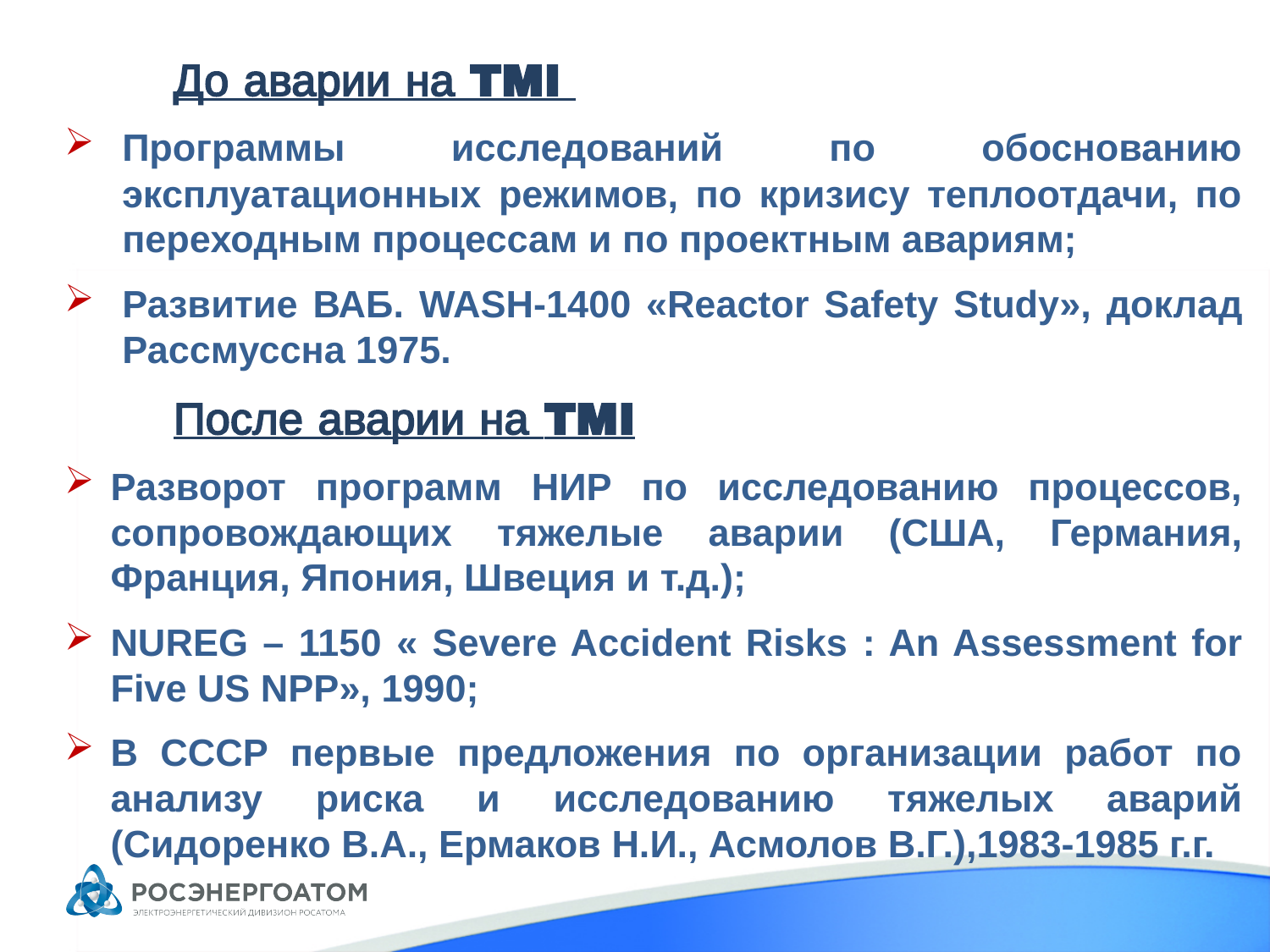

До аварии на TMI
Программы исследований по обоснованию эксплуатационных режимов, по кризису теплоотдачи, по переходным процессам и по проектным авариям;
Развитие ВАБ. WASH-1400 «Reactor Safety Study», доклад Рассмуссна 1975.
После аварии на TMI
Разворот программ НИР по исследованию процессов, сопровождающих тяжелые аварии (США, Германия, Франция, Япония, Швеция и т.д.);
NUREG – 1150 « Severe Accident Risks : An Assessment for Five US NPP», 1990;
В СССР первые предложения по организации работ по анализу риска и исследованию тяжелых аварий (Сидоренко В.А., Ермаков Н.И., Асмолов В.Г.),1983-1985 г.г.